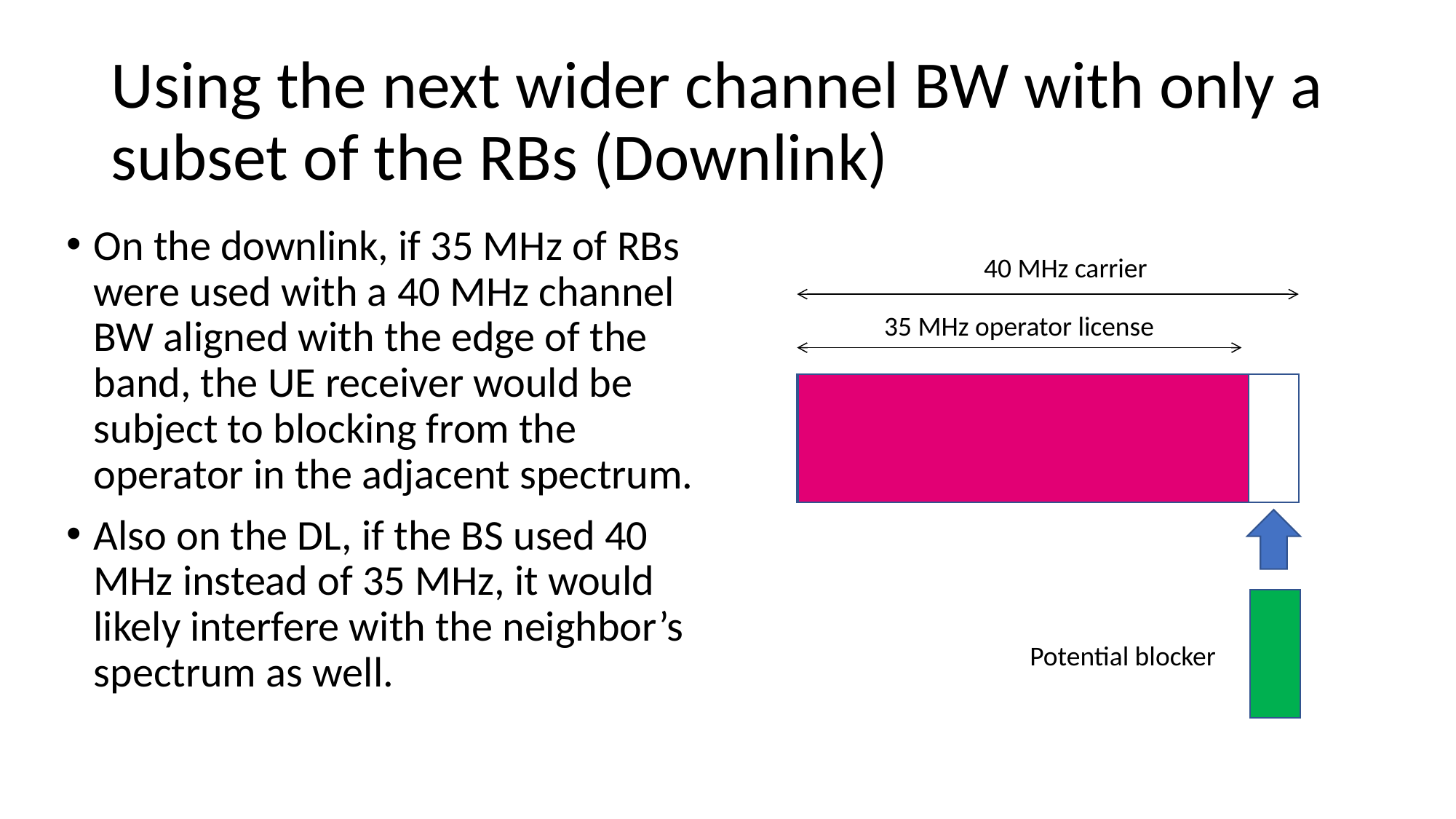

# Using the next wider channel BW with only a subset of the RBs (Downlink)
On the downlink, if 35 MHz of RBs were used with a 40 MHz channel BW aligned with the edge of the band, the UE receiver would be subject to blocking from the operator in the adjacent spectrum.
Also on the DL, if the BS used 40 MHz instead of 35 MHz, it would likely interfere with the neighbor’s spectrum as well.

40 MHz carrier
35 MHz operator license

Potential blocker